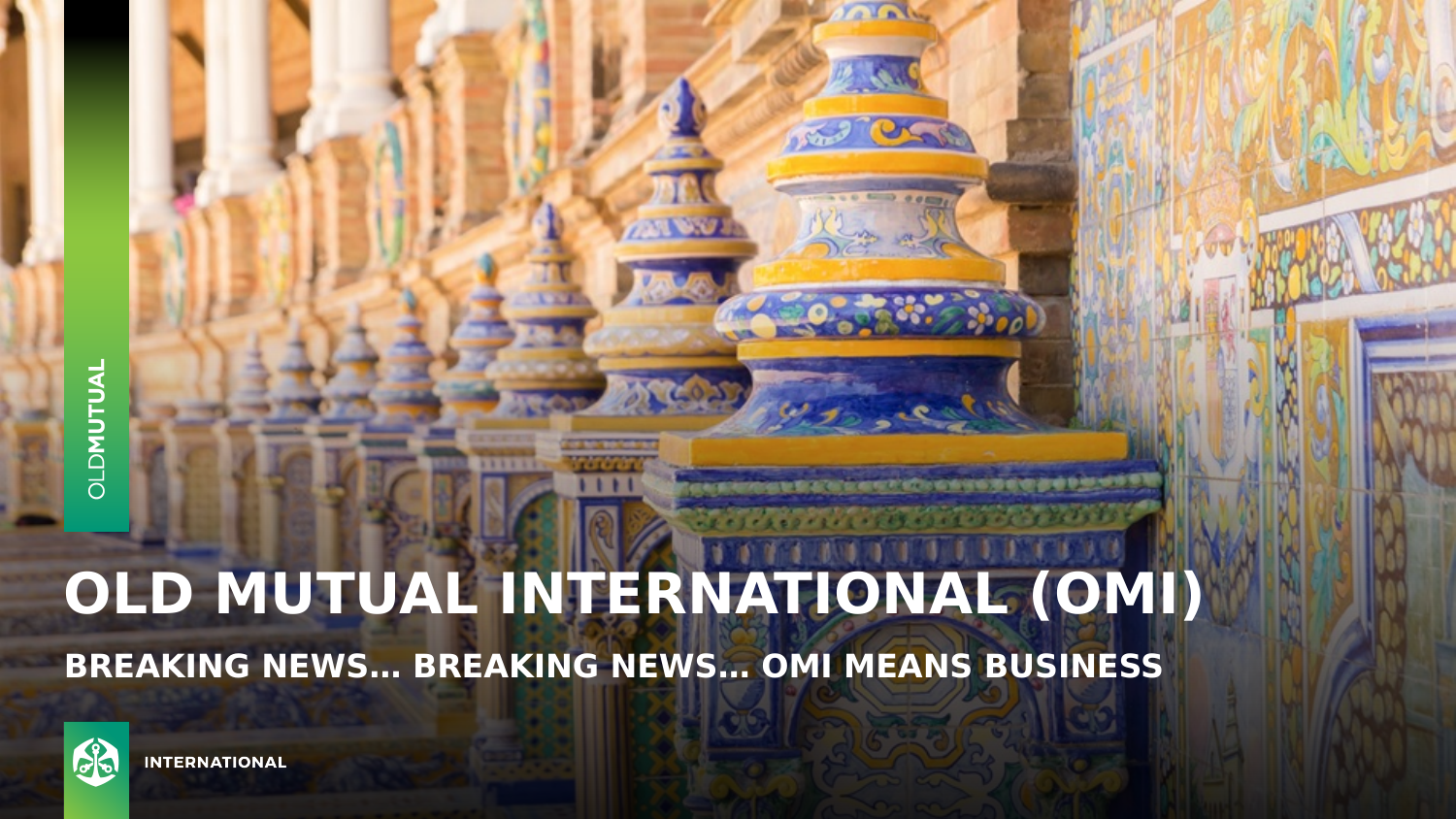

# OLD MUTUAL INTERNATIONAL (OMI)
BREAKING NEWS… BREAKING NEWS… OMI MEANS BUSINESS